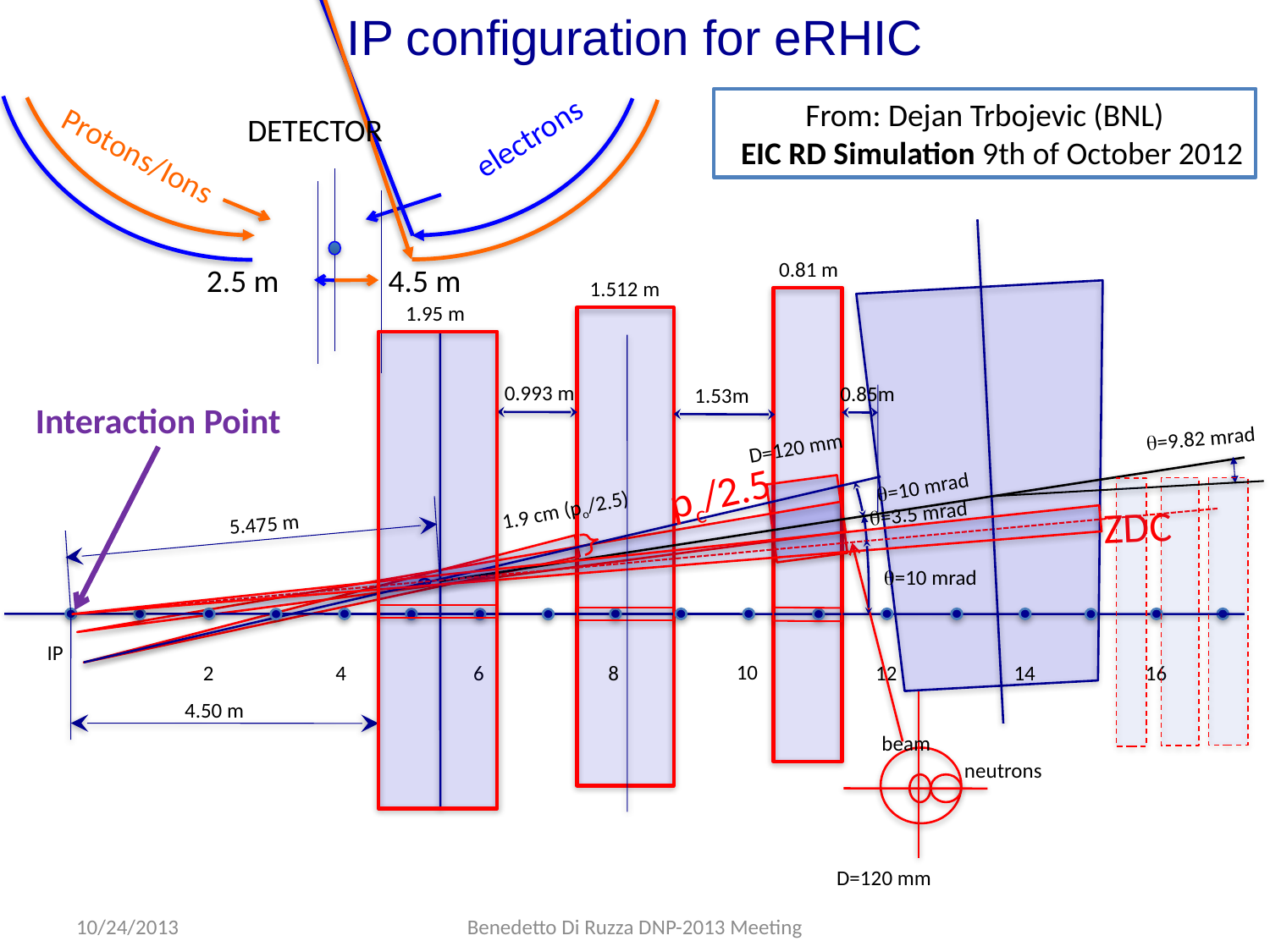

IP configuration for eRHIC

0.81 m
1.512 m

1.95 m

0.993 m
1.53m
D=120 mm
pc/2.5
θ=10 mrad

1.9 cm (po/2.5)
θ=3.5 mrad
ZDC
5.475 m

θ=10 mrad

IP
10
2
4
6
12
14
8
16
4.50 m
beam

neutrons

D=120 mm

From: Dejan Trbojevic (BNL)
  EIC RD Simulation 9th of October 2012
DETECTOR
electrons
Protons/Ions

2.5 m
4.5 m

0.85m
θ=9.82 mrad

Interaction Point
10/24/2013
Benedetto Di Ruzza DNP-2013 Meeting